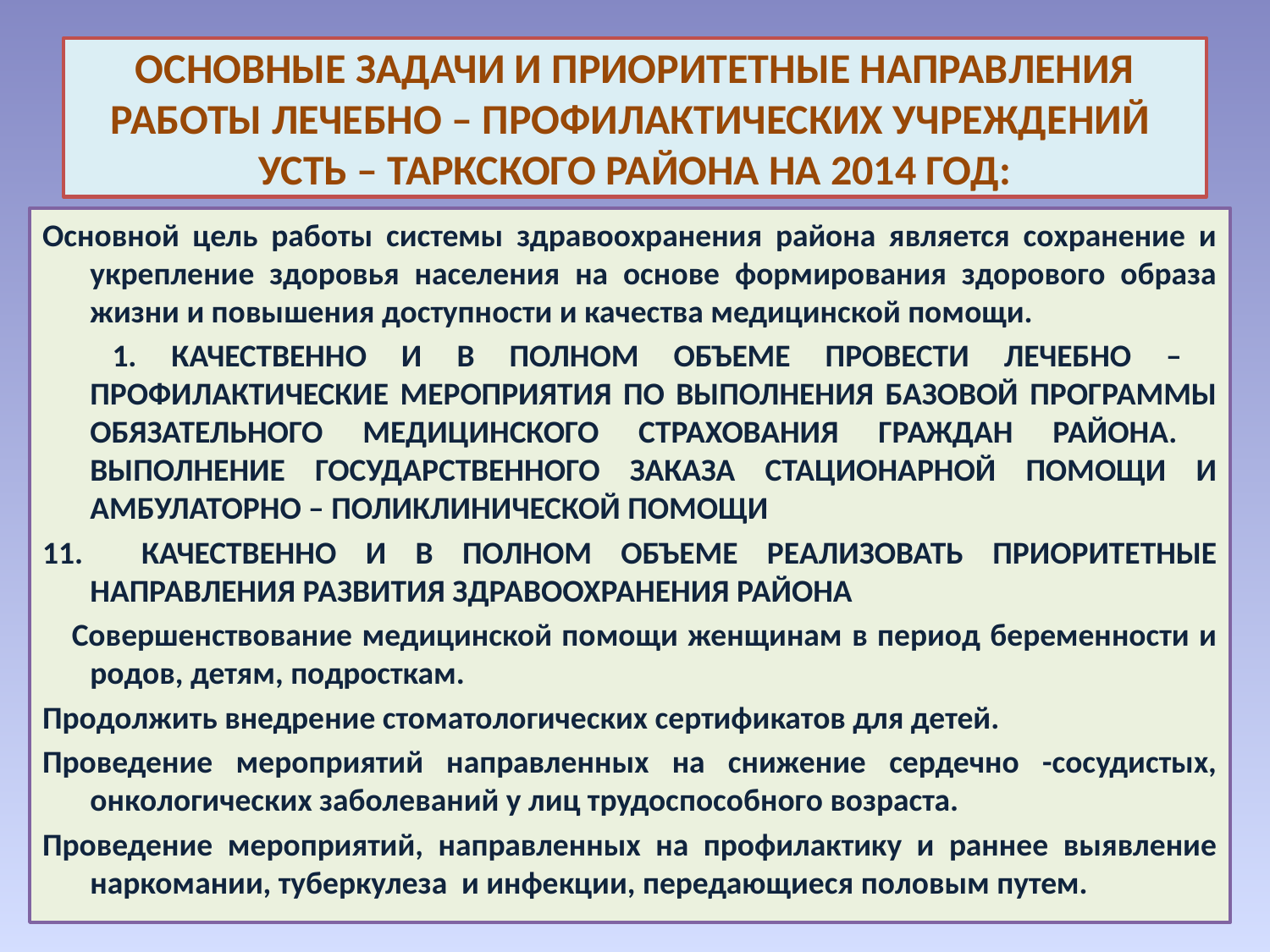

# ОСНОВНЫЕ ЗАДАЧИ И ПРИОРИТЕТНЫЕ НАПРАВЛЕНИЯ РАБОТЫ ЛЕЧЕБНО – ПРОФИЛАКТИЧЕСКИХ УЧРЕЖДЕНИЙ УСТЬ – ТАРКСКОГО РАЙОНА НА 2014 ГОД:
Основной цель работы системы здравоохранения района является сохранение и укрепление здоровья населения на основе формирования здорового образа жизни и повышения доступности и качества медицинской помощи.
  1. КАЧЕСТВЕННО И В ПОЛНОМ ОБЪЕМЕ ПРОВЕСТИ ЛЕЧЕБНО –  ПРОФИЛАКТИЧЕСКИЕ МЕРОПРИЯТИЯ ПО ВЫПОЛНЕНИЯ БАЗОВОЙ ПРОГРАММЫ ОБЯЗАТЕЛЬНОГО МЕДИЦИНСКОГО СТРАХОВАНИЯ ГРАЖДАН РАЙОНА.  ВЫПОЛНЕНИЕ ГОСУДАРСТВЕННОГО ЗАКАЗА СТАЦИОНАРНОЙ ПОМОЩИ И АМБУЛАТОРНО – ПОЛИКЛИНИЧЕСКОЙ ПОМОЩИ
11.  КАЧЕСТВЕННО И В ПОЛНОМ ОБЪЕМЕ РЕАЛИЗОВАТЬ ПРИОРИТЕТНЫЕ НАПРАВЛЕНИЯ РАЗВИТИЯ ЗДРАВООХРАНЕНИЯ РАЙОНА
   Совершенствование медицинской помощи женщинам в период беременности и родов, детям, подросткам.
Продолжить внедрение стоматологических сертификатов для детей.
Проведение мероприятий направленных на снижение сердечно -сосудистых, онкологических заболеваний у лиц трудоспособного возраста.
Проведение мероприятий, направленных на профилактику и раннее выявление наркомании, туберкулеза  и инфекции, передающиеся половым путем.